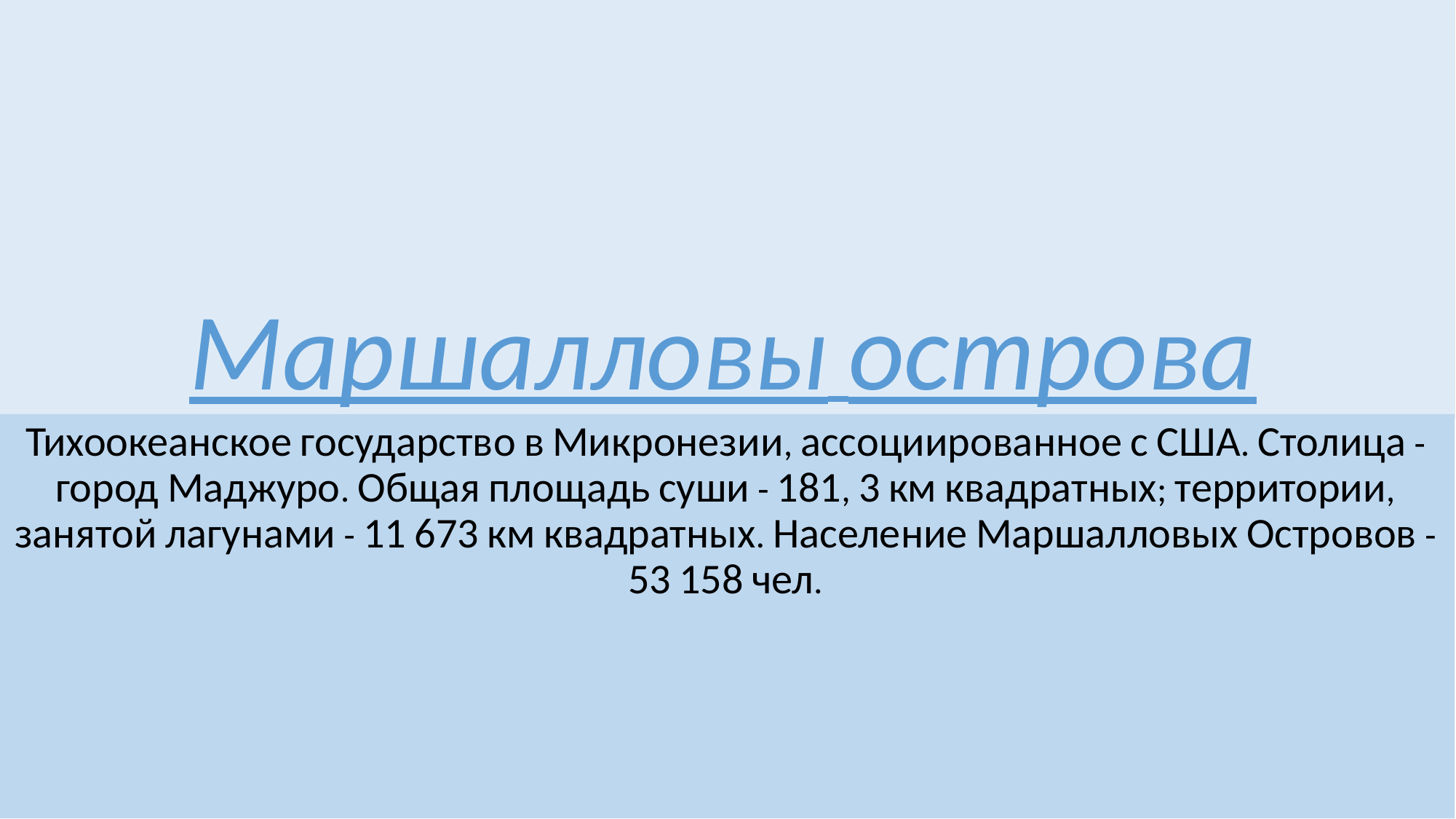

# Маршалловы острова
Тихоокеанское государство в Микронезии, ассоциированное с США. Столица - город Маджуро. Общая площадь суши - 181, 3 км квадратных; территории, занятой лагунами - 11 673 км квадратных. Население Маршалловых Островов - 53 158 чел.